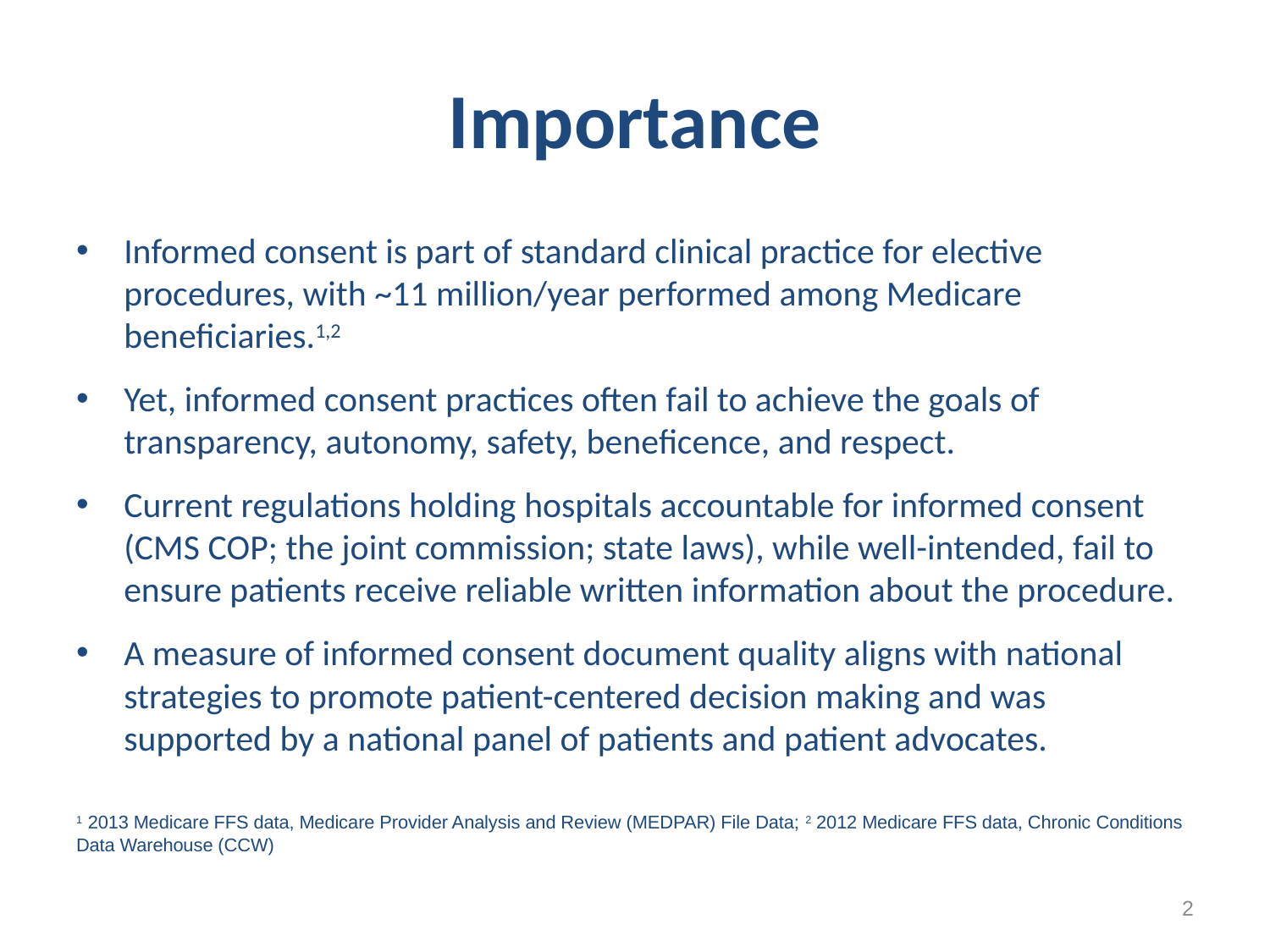

# Importance
Informed consent is part of standard clinical practice for elective procedures, with ~11 million/year performed among Medicare beneficiaries.1,2
Yet, informed consent practices often fail to achieve the goals of transparency, autonomy, safety, beneficence, and respect.
Current regulations holding hospitals accountable for informed consent (CMS COP; the joint commission; state laws), while well-intended, fail to ensure patients receive reliable written information about the procedure.
A measure of informed consent document quality aligns with national strategies to promote patient-centered decision making and was supported by a national panel of patients and patient advocates.
1  2013 Medicare FFS data, Medicare Provider Analysis and Review (MEDPAR) File Data; 2 2012 Medicare FFS data, Chronic Conditions Data Warehouse (CCW)
2